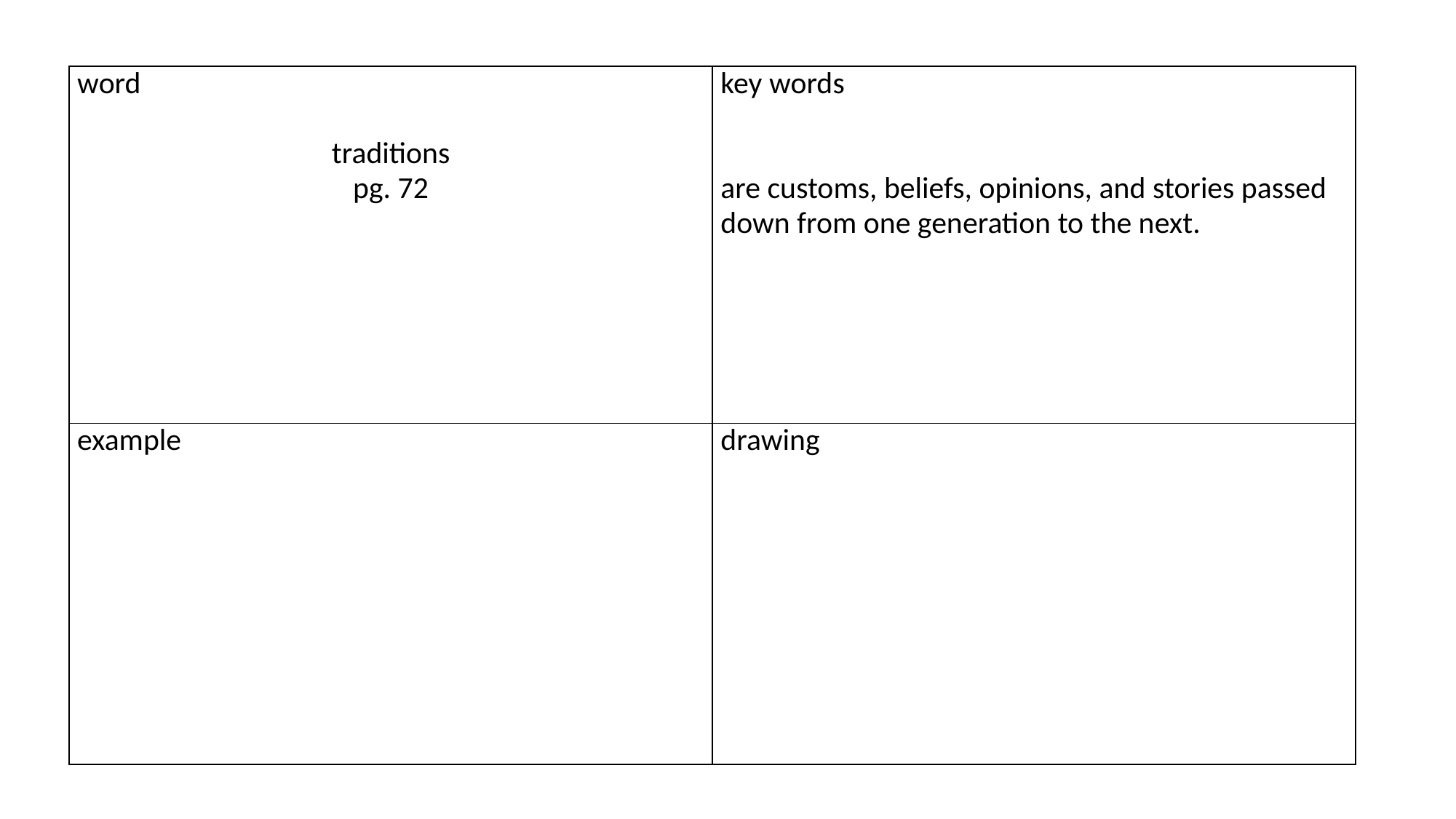

| word   traditions pg. 72 | key words     are customs, beliefs, opinions, and stories passed down from one generation to the next. |
| --- | --- |
| example | drawing |